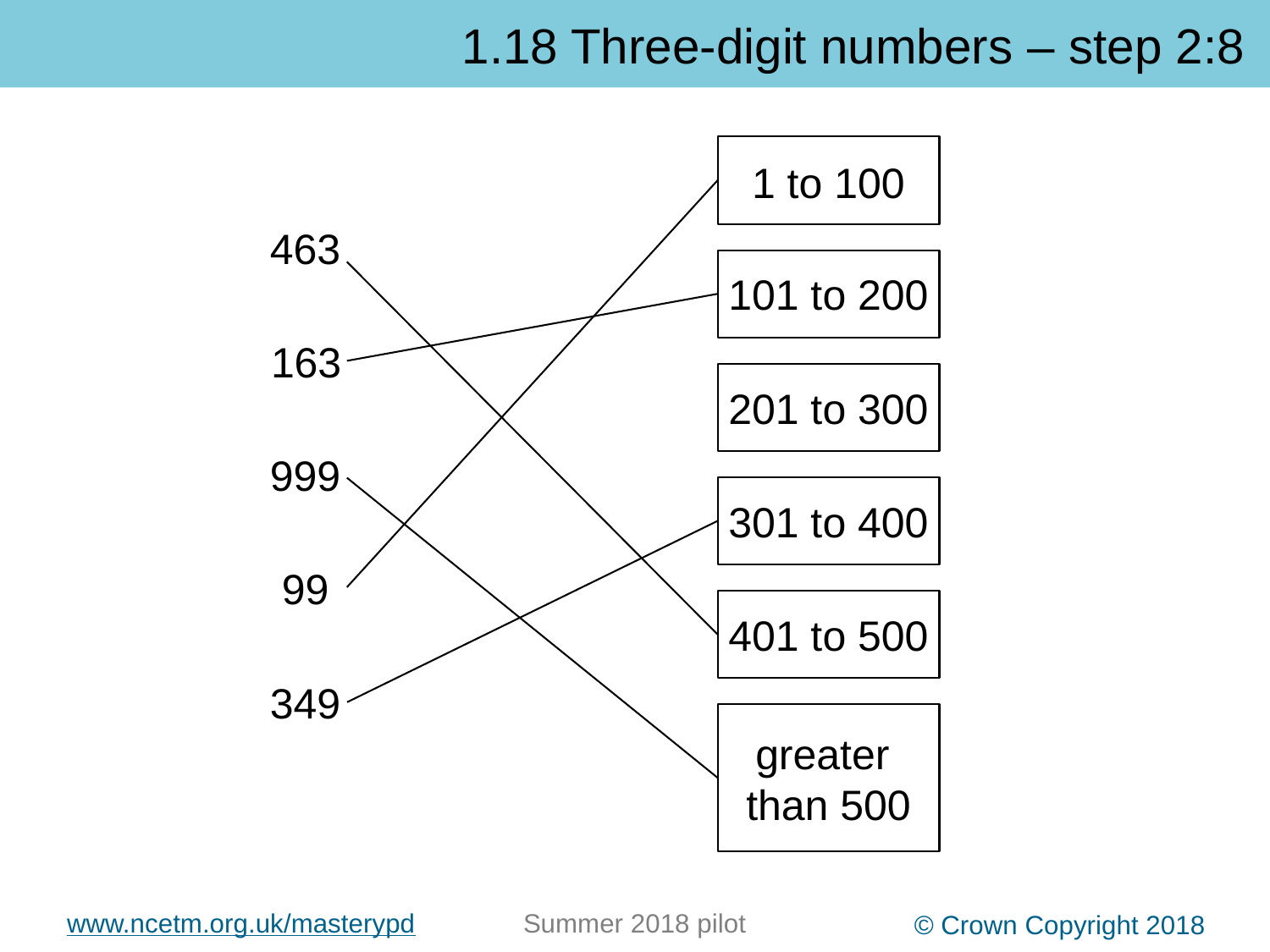

1.18 Three-digit numbers – step 2:8

1 to 100
463

101 to 200
163

201 to 300
999

301 to 400
99

401 to 500
349

greater
than 500